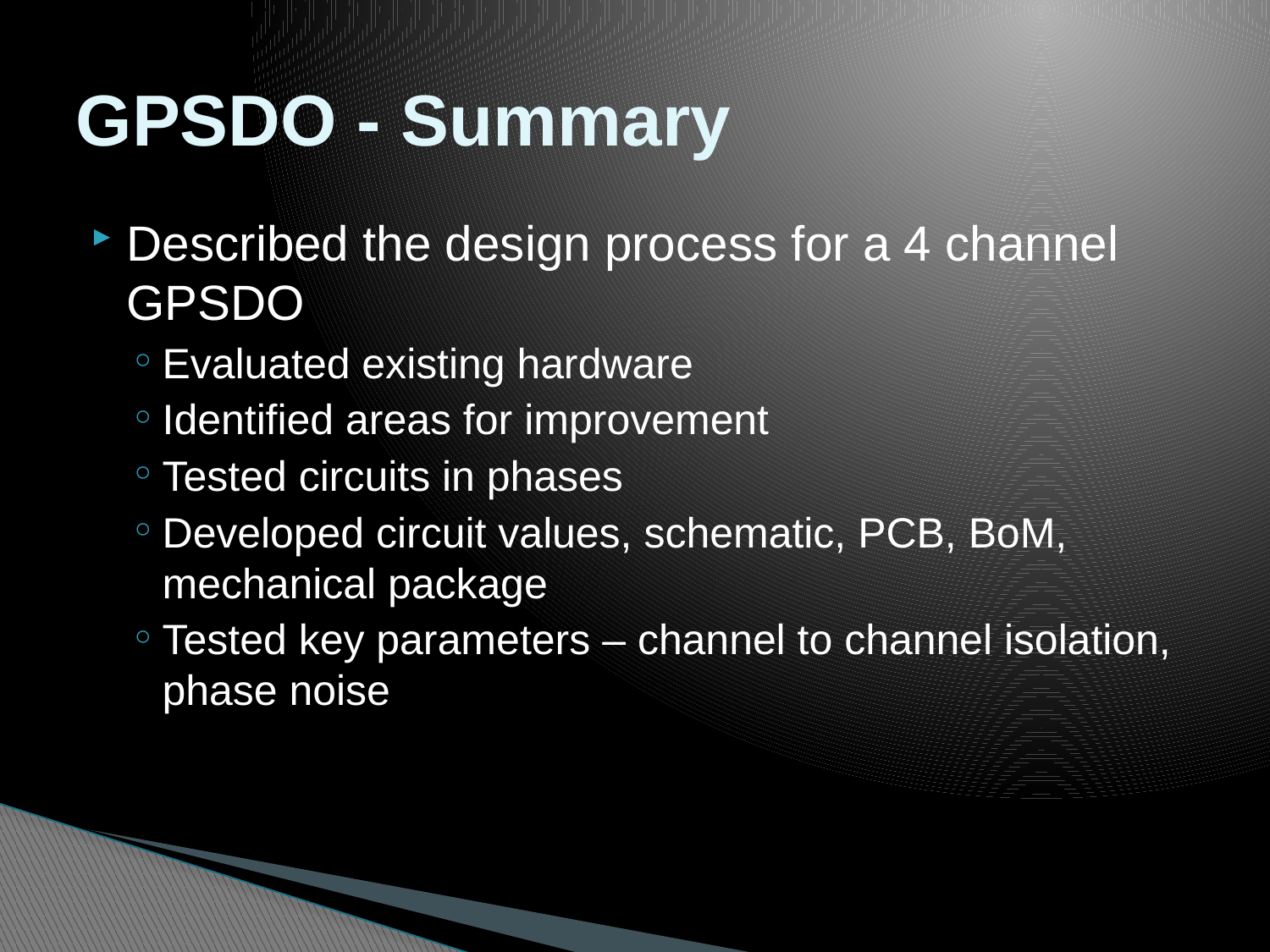

# GPSDO - Summary
Described the design process for a 4 channel GPSDO
Evaluated existing hardware
Identified areas for improvement
Tested circuits in phases
Developed circuit values, schematic, PCB, BoM, mechanical package
Tested key parameters – channel to channel isolation, phase noise